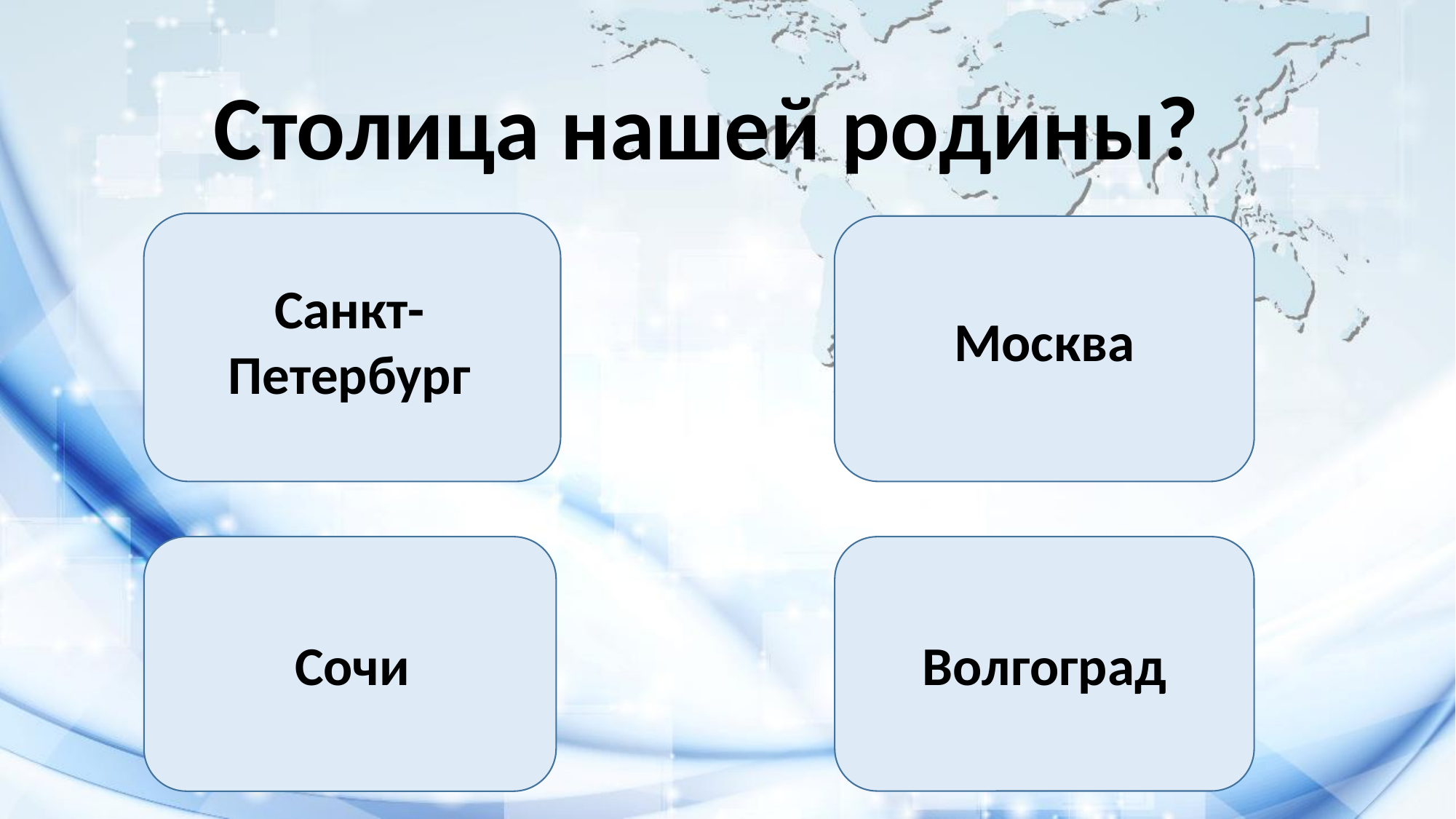

Столица нашей родины?

Санкт-Петербург
Москва

Сочи
Волгоград